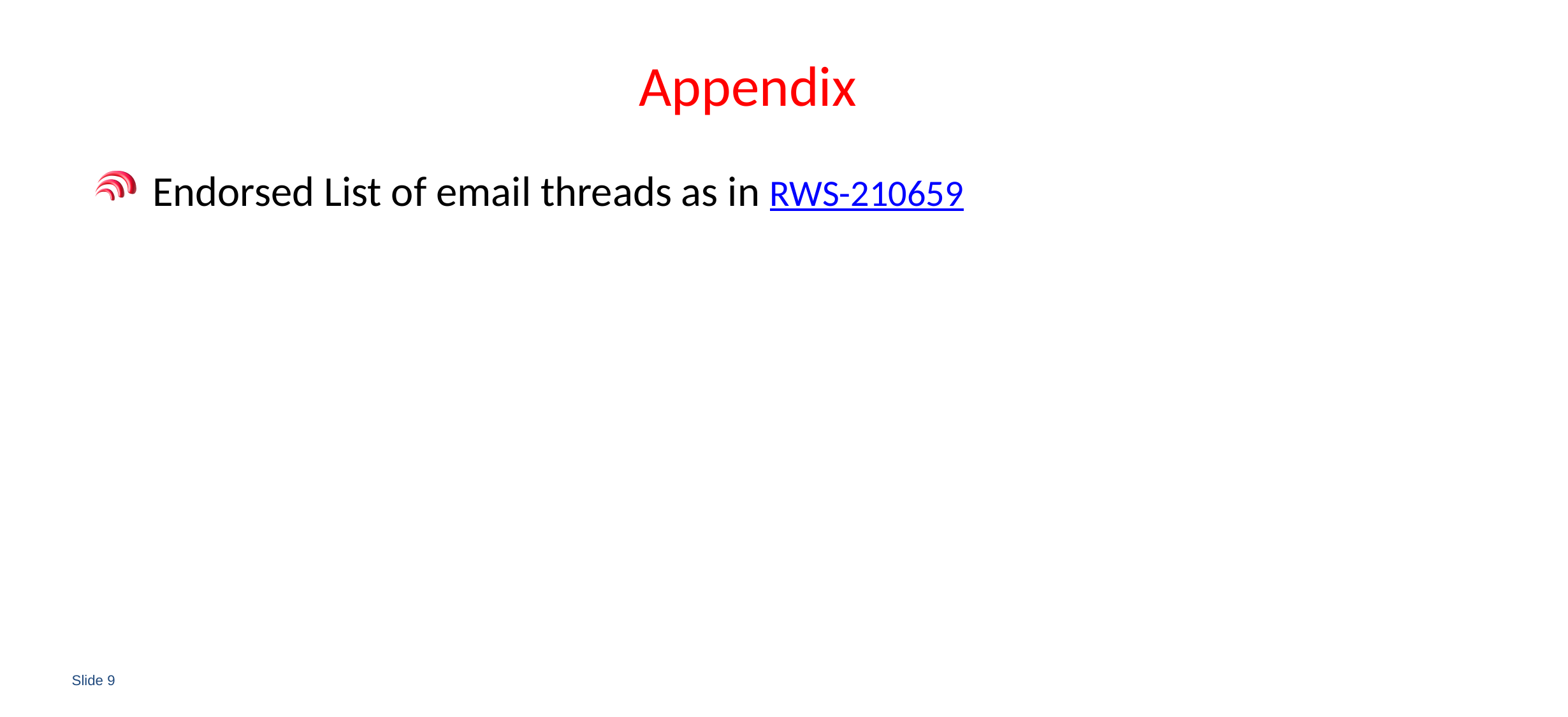

# Appendix
 Endorsed List of email threads as in RWS-210659